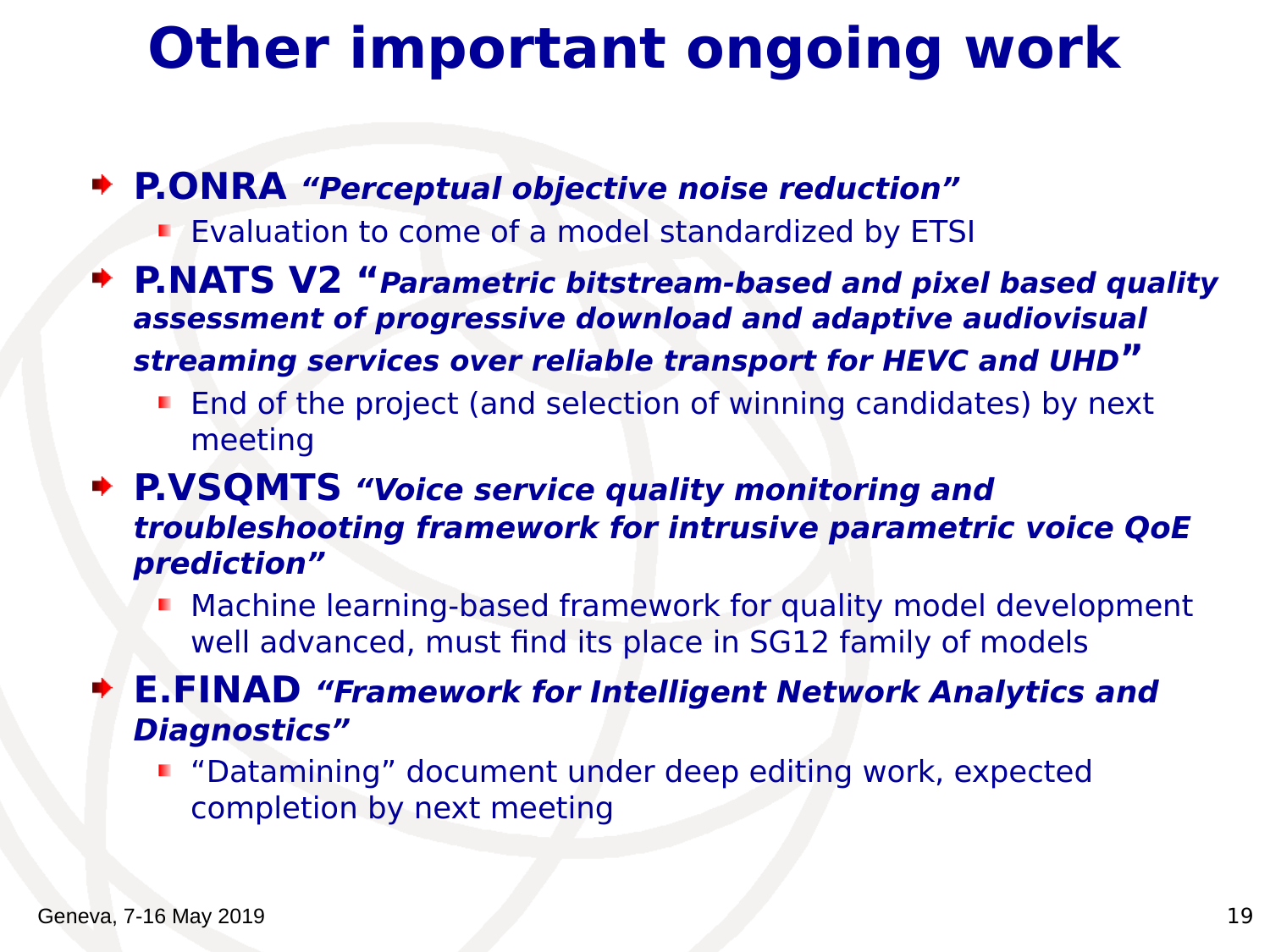

# Other important ongoing work
P.ONRA “Perceptual objective noise reduction”
Evaluation to come of a model standardized by ETSI
P.NATS V2 “Parametric bitstream-based and pixel based quality assessment of progressive download and adaptive audiovisual streaming services over reliable transport for HEVC and UHD”
End of the project (and selection of winning candidates) by next meeting
P.VSQMTS “Voice service quality monitoring and troubleshooting framework for intrusive parametric voice QoE prediction”
Machine learning-based framework for quality model development well advanced, must find its place in SG12 family of models
E.FINAD “Framework for Intelligent Network Analytics and Diagnostics”
“Datamining” document under deep editing work, expected completion by next meeting

Geneva, 7-16 May 2019
19